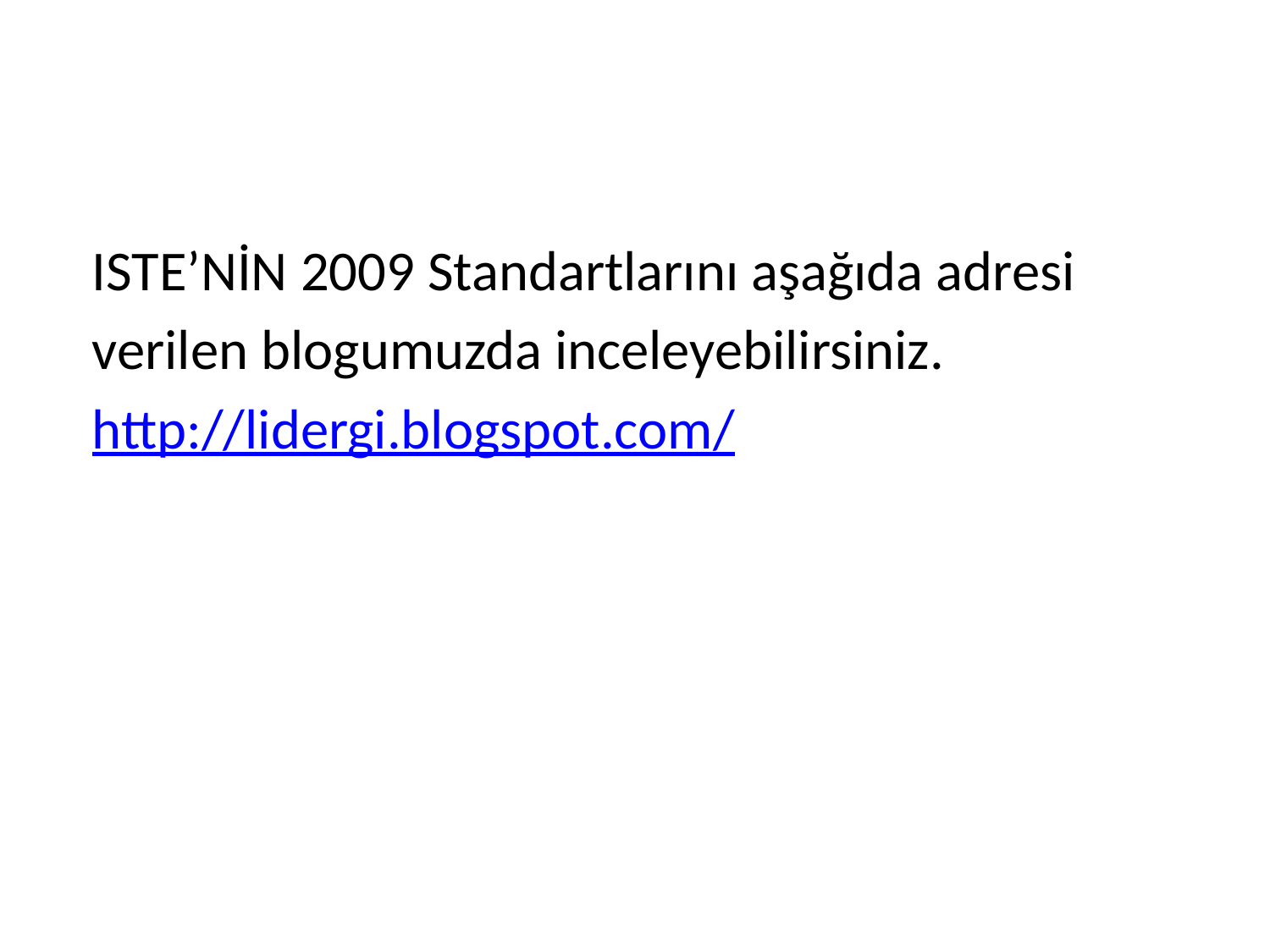

ISTE’NİN 2009 Standartlarını aşağıda adresi
verilen blogumuzda inceleyebilirsiniz.
http://lidergi.blogspot.com/